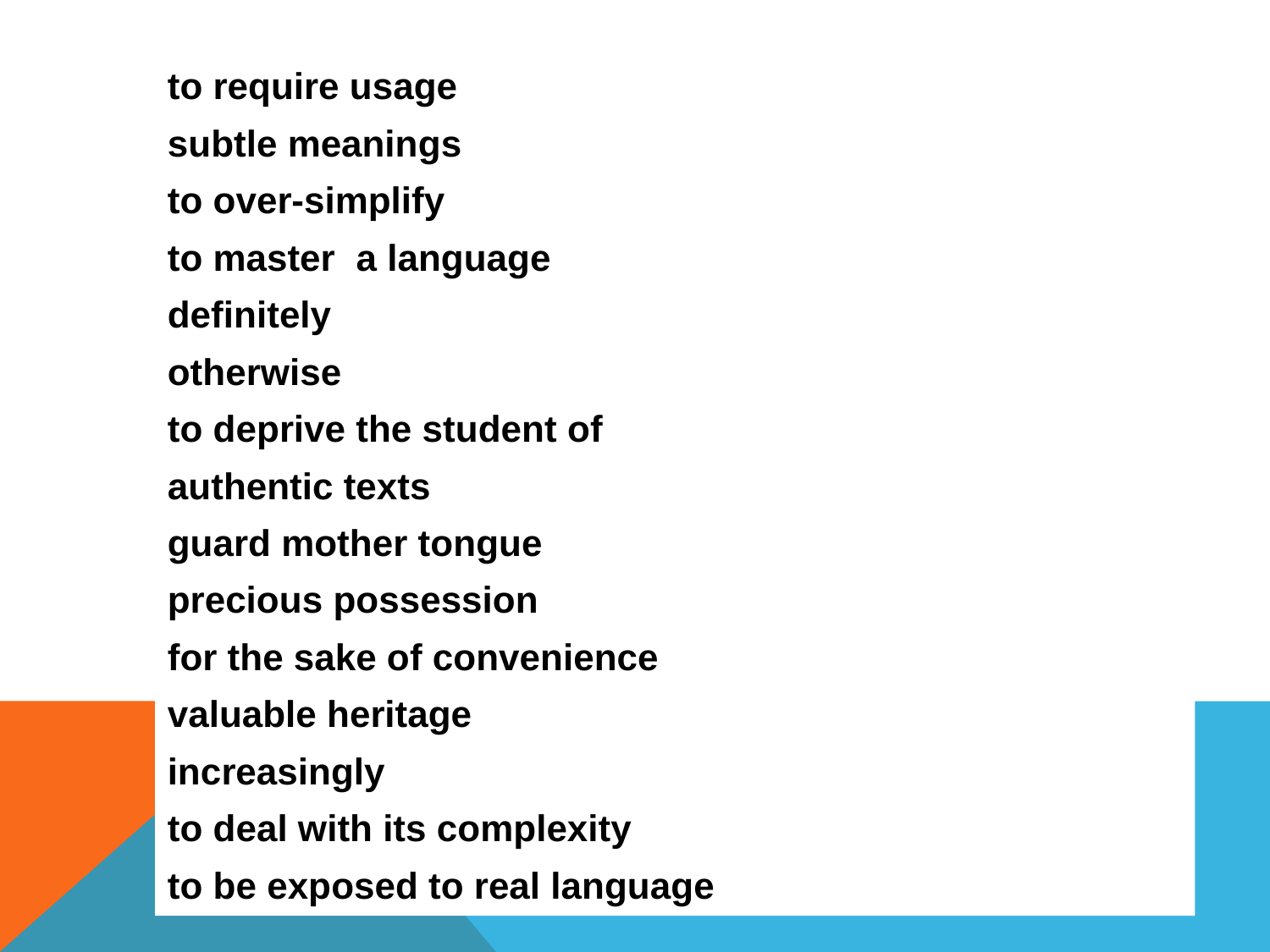

to require usage
subtle meanings
to over-simplify
to master  a language
definitely
otherwise
to deprive the student of
authentic texts
guard mother tongue
precious possession
for the sake of convenience
valuable heritage
increasingly
to deal with its complexity
to be exposed to real language